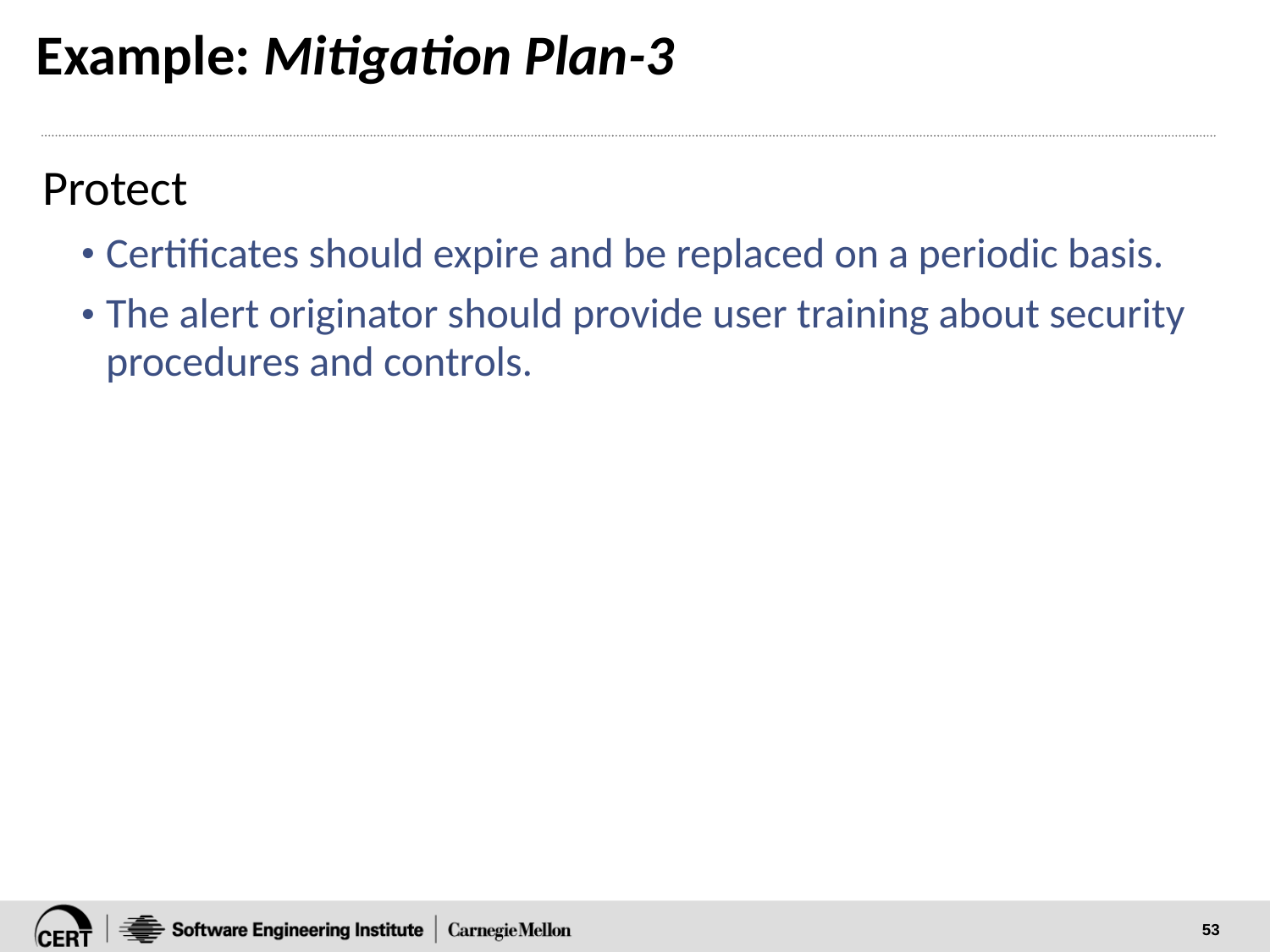

# Example: Mitigation Plan-3
Protect
Certificates should expire and be replaced on a periodic basis.
The alert originator should provide user training about security procedures and controls.